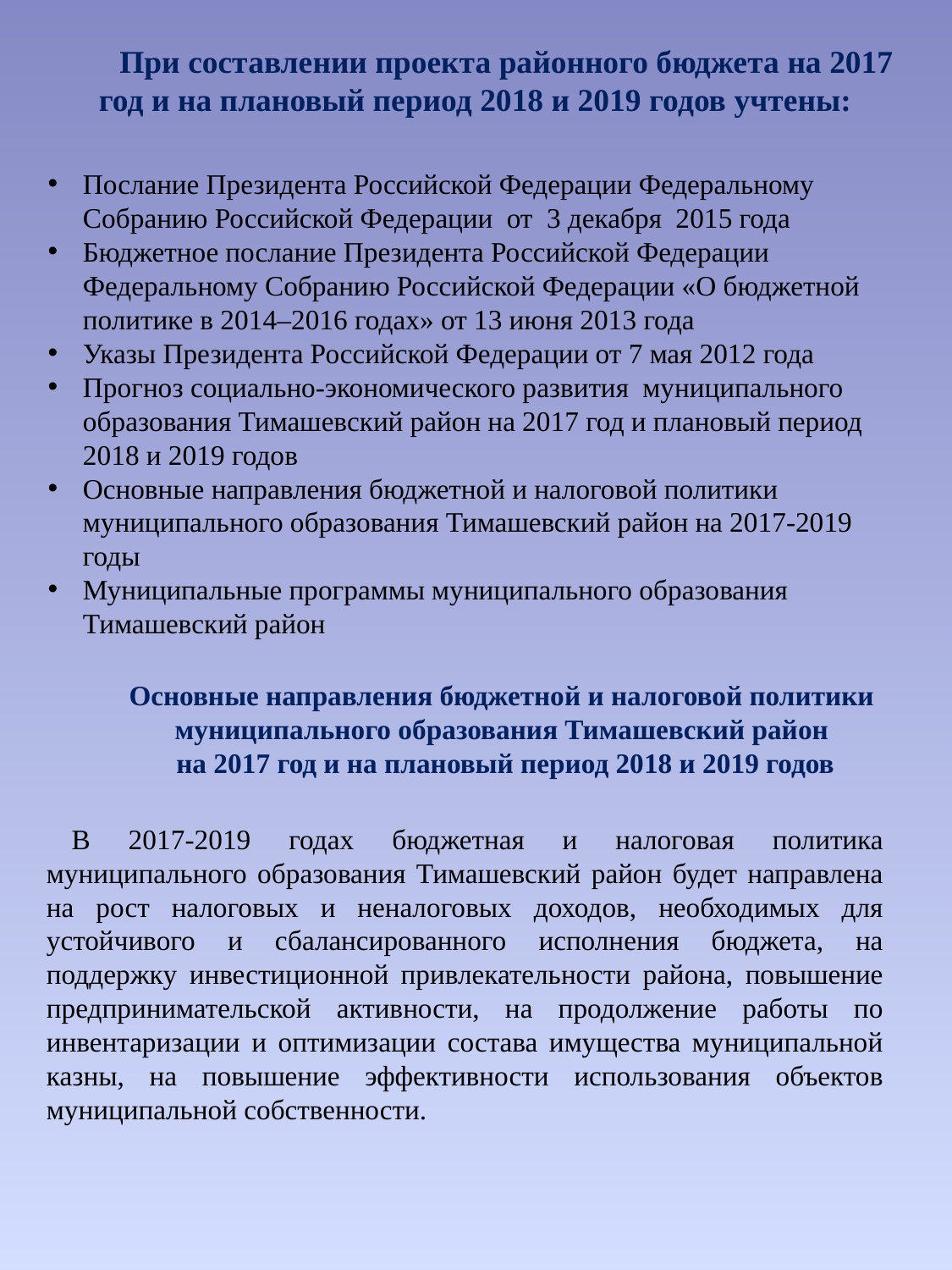

При составлении проекта районного бюджета на 2017 год и на плановый период 2018 и 2019 годов учтены:
Послание Президента Российской Федерации Федеральному Собранию Российской Федерации  от  3 декабря  2015 года
Бюджетное послание Президента Российской Федерации Федеральному Собранию Российской Федерации «О бюджетной политике в 2014–2016 годах» от 13 июня 2013 года
Указы Президента Российской Федерации от 7 мая 2012 года
Прогноз социально-экономического развития  муниципального образования Тимашевский район на 2017 год и плановый период  2018 и 2019 годов
Основные направления бюджетной и налоговой политики муниципального образования Тимашевский район на 2017-2019 годы
Муниципальные программы муниципального образования Тимашевский район
Основные направления бюджетной и налоговой политики
муниципального образования Тимашевский район
 на 2017 год и на плановый период 2018 и 2019 годов
В 2017-2019 годах бюджетная и налоговая политика муниципального образования Тимашевский район будет направлена на рост налоговых и неналоговых доходов, необходимых для устойчивого и сбалансированного исполнения бюджета, на поддержку инвестиционной привлекательности района, повышение предпринимательской активности, на продолжение работы по инвентаризации и оптимизации состава имущества муниципальной казны, на повышение эффективности использования объектов муниципальной собственности.